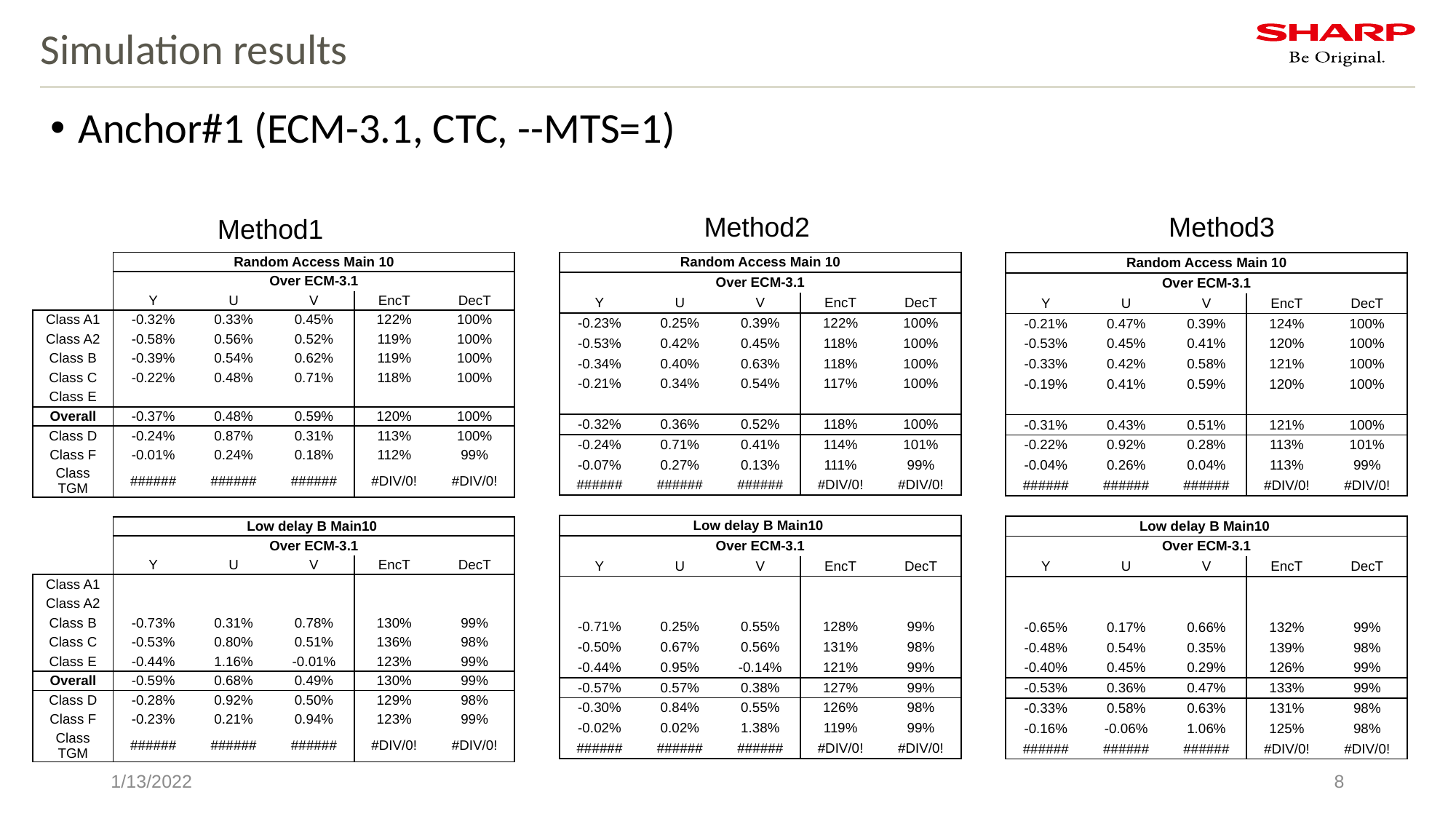

# Simulation results
Anchor#1 (ECM-3.1, CTC, --MTS=1)

Method2
Method3
Method1
|  | Random Access Main 10 |  |  |  |  |
| --- | --- | --- | --- | --- | --- |
|  | Over ECM-3.1 |  |  |  |  |
|  | Y | U | V | EncT | DecT |
| Class A1 | -0.32% | 0.33% | 0.45% | 122% | 100% |
| Class A2 | -0.58% | 0.56% | 0.52% | 119% | 100% |
| Class B | -0.39% | 0.54% | 0.62% | 119% | 100% |
| Class C | -0.22% | 0.48% | 0.71% | 118% | 100% |
| Class E |  |  |  |  |  |
| Overall | -0.37% | 0.48% | 0.59% | 120% | 100% |
| Class D | -0.24% | 0.87% | 0.31% | 113% | 100% |
| Class F | -0.01% | 0.24% | 0.18% | 112% | 99% |
| Class TGM | ###### | ###### | ###### | #DIV/0! | #DIV/0! |
|  |  |  |  |  |  |
|  | Low delay B Main10 |  |  |  |  |
|  | Over ECM-3.1 |  |  |  |  |
|  | Y | U | V | EncT | DecT |
| Class A1 |  |  |  |  |  |
| Class A2 |  |  |  |  |  |
| Class B | -0.73% | 0.31% | 0.78% | 130% | 99% |
| Class C | -0.53% | 0.80% | 0.51% | 136% | 98% |
| Class E | -0.44% | 1.16% | -0.01% | 123% | 99% |
| Overall | -0.59% | 0.68% | 0.49% | 130% | 99% |
| Class D | -0.28% | 0.92% | 0.50% | 129% | 98% |
| Class F | -0.23% | 0.21% | 0.94% | 123% | 99% |
| Class TGM | ###### | ###### | ###### | #DIV/0! | #DIV/0! |
| Random Access Main 10 |  |  |  |  |
| --- | --- | --- | --- | --- |
| Over ECM-3.1 |  |  |  |  |
| Y | U | V | EncT | DecT |
| -0.23% | 0.25% | 0.39% | 122% | 100% |
| -0.53% | 0.42% | 0.45% | 118% | 100% |
| -0.34% | 0.40% | 0.63% | 118% | 100% |
| -0.21% | 0.34% | 0.54% | 117% | 100% |
|  |  |  |  |  |
| -0.32% | 0.36% | 0.52% | 118% | 100% |
| -0.24% | 0.71% | 0.41% | 114% | 101% |
| -0.07% | 0.27% | 0.13% | 111% | 99% |
| ###### | ###### | ###### | #DIV/0! | #DIV/0! |
|  |  |  |  |  |
| Low delay B Main10 |  |  |  |  |
| Over ECM-3.1 |  |  |  |  |
| Y | U | V | EncT | DecT |
|  |  |  |  |  |
|  |  |  |  |  |
| -0.71% | 0.25% | 0.55% | 128% | 99% |
| -0.50% | 0.67% | 0.56% | 131% | 98% |
| -0.44% | 0.95% | -0.14% | 121% | 99% |
| -0.57% | 0.57% | 0.38% | 127% | 99% |
| -0.30% | 0.84% | 0.55% | 126% | 98% |
| -0.02% | 0.02% | 1.38% | 119% | 99% |
| ###### | ###### | ###### | #DIV/0! | #DIV/0! |
| Random Access Main 10 |  |  |  |  |
| --- | --- | --- | --- | --- |
| Over ECM-3.1 |  |  |  |  |
| Y | U | V | EncT | DecT |
| -0.21% | 0.47% | 0.39% | 124% | 100% |
| -0.53% | 0.45% | 0.41% | 120% | 100% |
| -0.33% | 0.42% | 0.58% | 121% | 100% |
| -0.19% | 0.41% | 0.59% | 120% | 100% |
|  |  |  |  |  |
| -0.31% | 0.43% | 0.51% | 121% | 100% |
| -0.22% | 0.92% | 0.28% | 113% | 101% |
| -0.04% | 0.26% | 0.04% | 113% | 99% |
| ###### | ###### | ###### | #DIV/0! | #DIV/0! |
|  |  |  |  |  |
| Low delay B Main10 |  |  |  |  |
| Over ECM-3.1 |  |  |  |  |
| Y | U | V | EncT | DecT |
|  |  |  |  |  |
|  |  |  |  |  |
| -0.65% | 0.17% | 0.66% | 132% | 99% |
| -0.48% | 0.54% | 0.35% | 139% | 98% |
| -0.40% | 0.45% | 0.29% | 126% | 99% |
| -0.53% | 0.36% | 0.47% | 133% | 99% |
| -0.33% | 0.58% | 0.63% | 131% | 98% |
| -0.16% | -0.06% | 1.06% | 125% | 98% |
| ###### | ###### | ###### | #DIV/0! | #DIV/0! |
1/13/2022
8